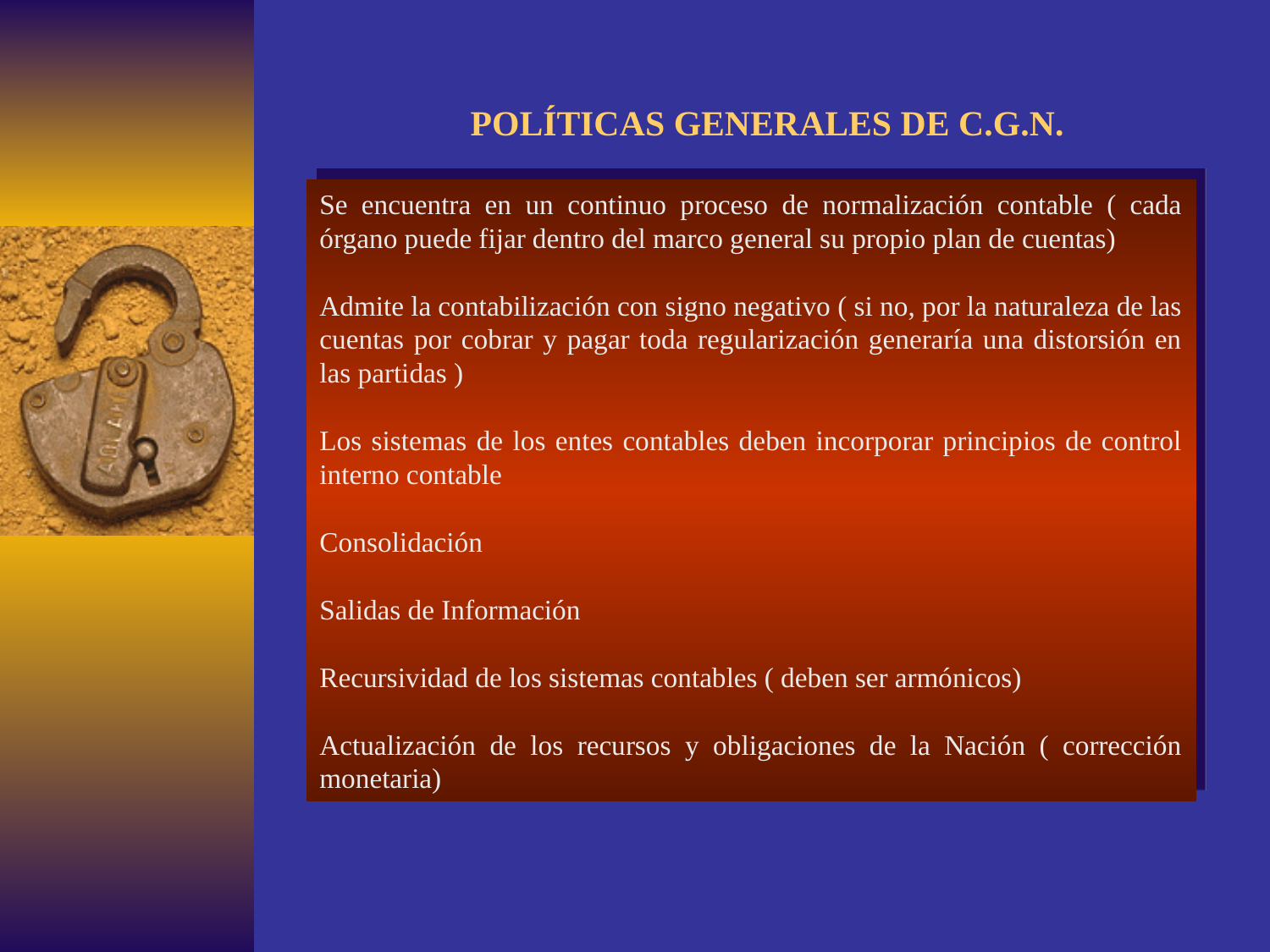

# POLÍTICAS GENERALES DE C.G.N.
Se encuentra en un continuo proceso de normalización contable ( cada órgano puede fijar dentro del marco general su propio plan de cuentas)

Admite la contabilización con signo negativo ( si no, por la naturaleza de las cuentas por cobrar y pagar toda regularización generaría una distorsión en las partidas )

Los sistemas de los entes contables deben incorporar principios de control interno contable

Consolidación

Salidas de Información

Recursividad de los sistemas contables ( deben ser armónicos)

Actualización de los recursos y obligaciones de la Nación ( corrección monetaria)